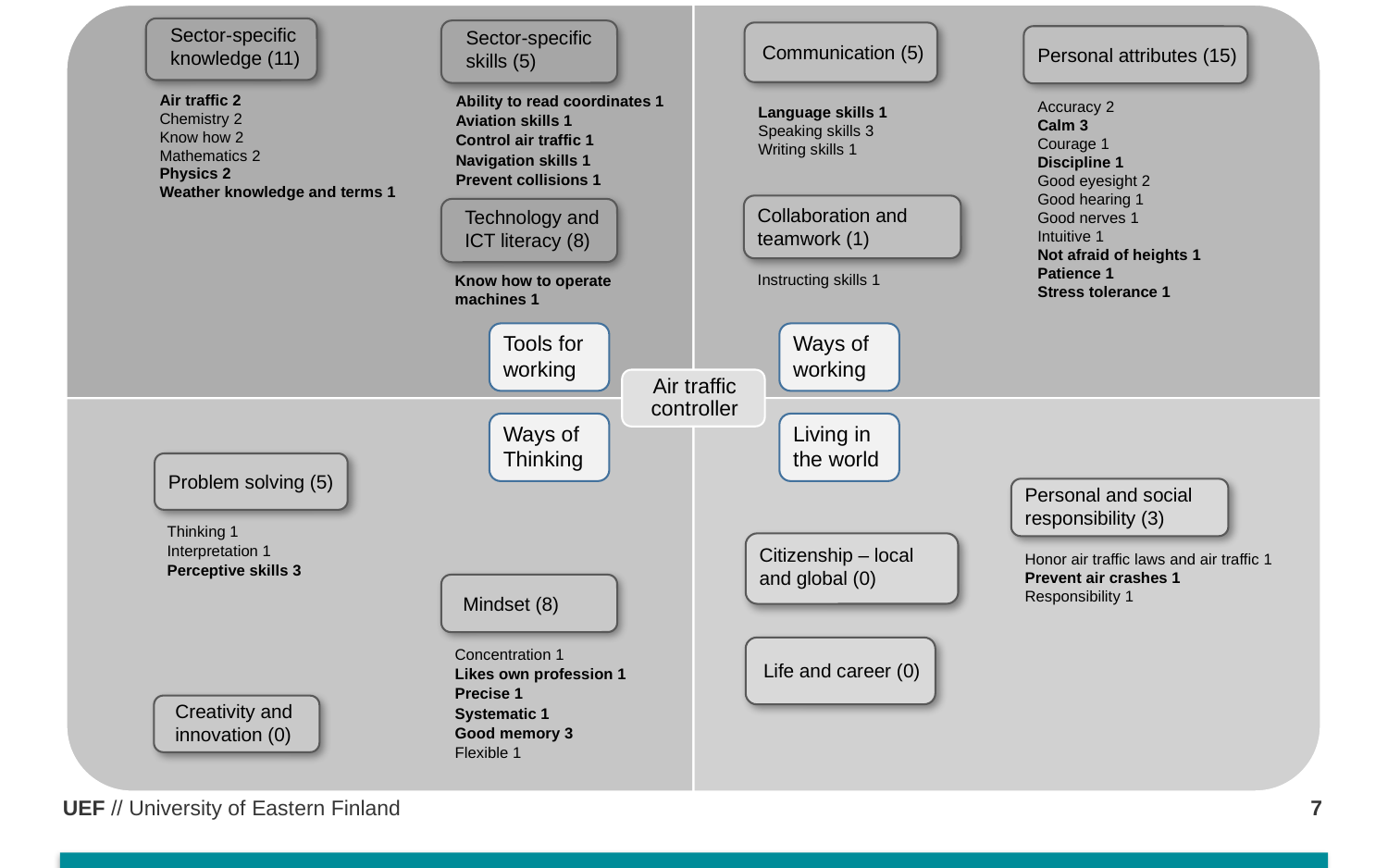

Air traffic controller
Sector-specific knowledge (11)

Sector-specific skills (5)

Communication (5)

Personal attributes (15)
Ability to read coordinates 1
Aviation skills 1
Control air traffic 1
Navigation skills 1
Prevent collisions 1
Air traffic 2
Chemistry 2
Know how 2
Mathematics 2
Physics 2
Weather knowledge and terms 1
Accuracy 2
Calm 3
Courage 1
Discipline 1
Good eyesight 2
Good hearing 1
Good nerves 1
Intuitive 1
Not afraid of heights 1
Patience 1
Stress tolerance 1
Language skills 1
Speaking skills 3
Writing skills 1

Collaboration and teamwork (1)
Technology and ICT literacy (8)

Instructing skills 1
Know how to operate machines 1

Tools for working

Ways of working

Living in the world

Ways of Thinking

Problem solving (5)
Personal and social responsibility (3)

Thinking 1
Interpretation 1
Perceptive skills 3

Citizenship – local and global (0)
Honor air traffic laws and air traffic 1
Prevent air crashes 1
Responsibility 1

Mindset (8)
Concentration 1
Likes own profession 1
Precise 1
Systematic 1
Good memory 3
Flexible 1

Life and career (0)
Creativity and innovation (0)

7